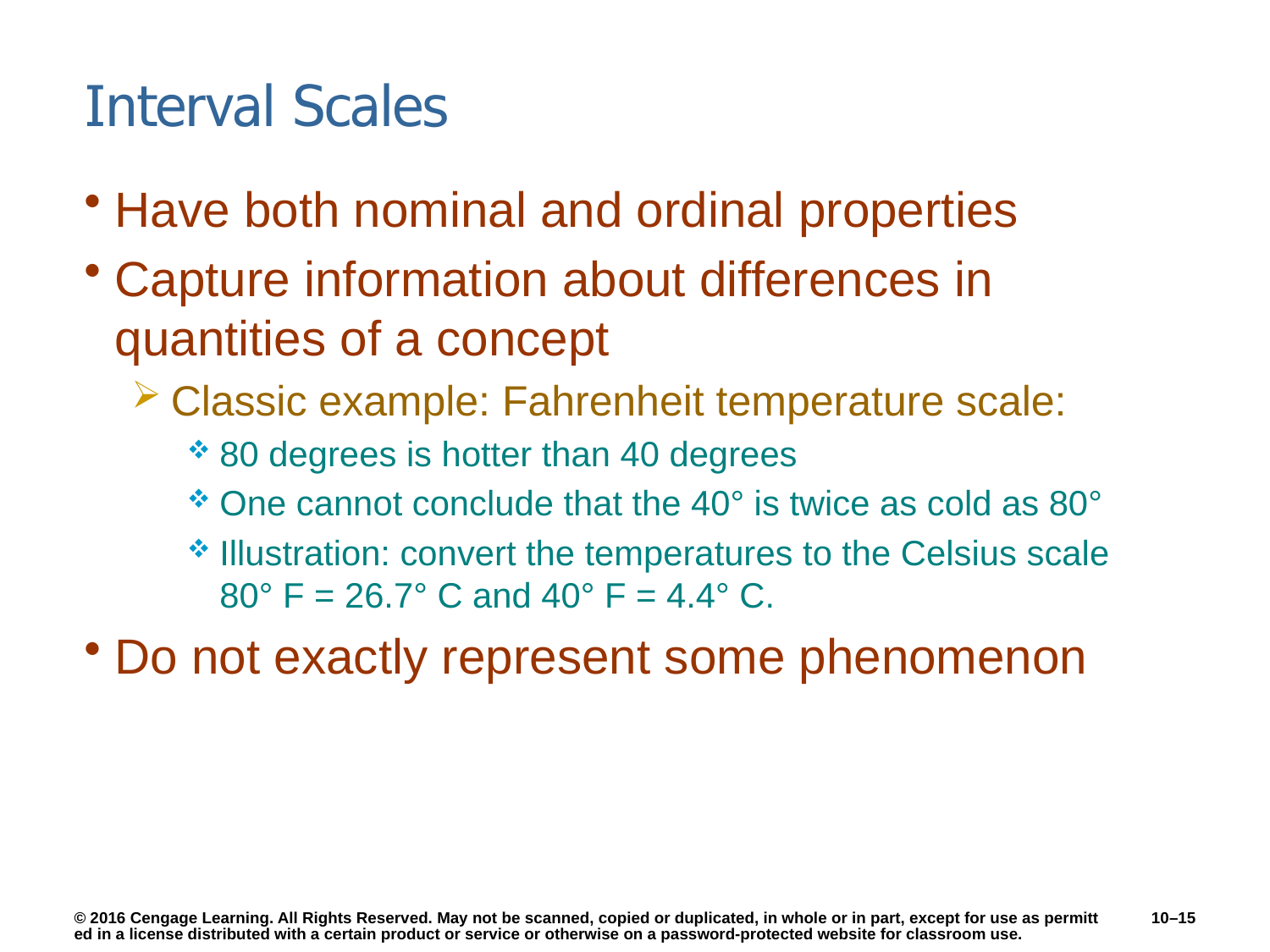

# Interval Scales
Have both nominal and ordinal properties
Capture information about differences in quantities of a concept
Classic example: Fahrenheit temperature scale:
80 degrees is hotter than 40 degrees
One cannot conclude that the 40° is twice as cold as 80°
Illustration: convert the temperatures to the Celsius scale
80° F = 26.7° C and 40° F = 4.4° C.
Do not exactly represent some phenomenon
10–15
© 2016 Cengage Learning. All Rights Reserved. May not be scanned, copied or duplicated, in whole or in part, except for use as permitted in a license distributed with a certain product or service or otherwise on a password-protected website for classroom use.